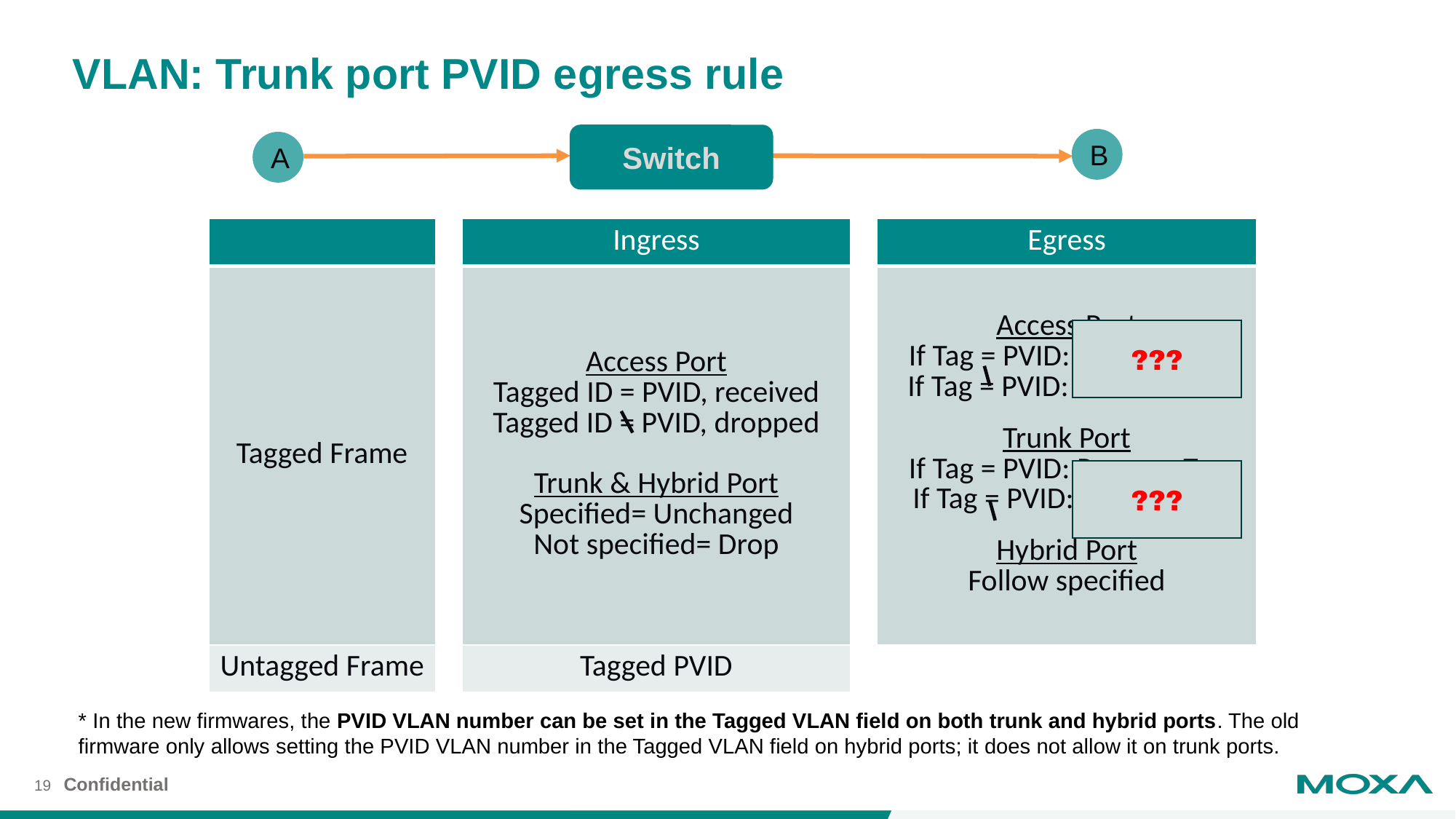

# VLAN: Trunk port PVID egress rule
Switch

B
A

|  |  | Ingress |  | Egress |
| --- | --- | --- | --- | --- |
| Tagged Frame |  | Access Port Tagged ID = PVID, received Tagged ID = PVID, dropped Trunk & Hybrid Port Specified= Unchanged Not specified= Drop |  | Access Port If Tag = PVID: Remove Tag If Tag = PVID: Not forward Trunk Port If Tag = PVID: Remove Tag If Tag = PVID: Unchanged Hybrid Port Follow specified |
| Untagged Frame |  | Tagged PVID |  |  |
???
???
* In the new firmwares, the PVID VLAN number can be set in the Tagged VLAN field on both trunk and hybrid ports. The old firmware only allows setting the PVID VLAN number in the Tagged VLAN field on hybrid ports; it does not allow it on trunk ports.